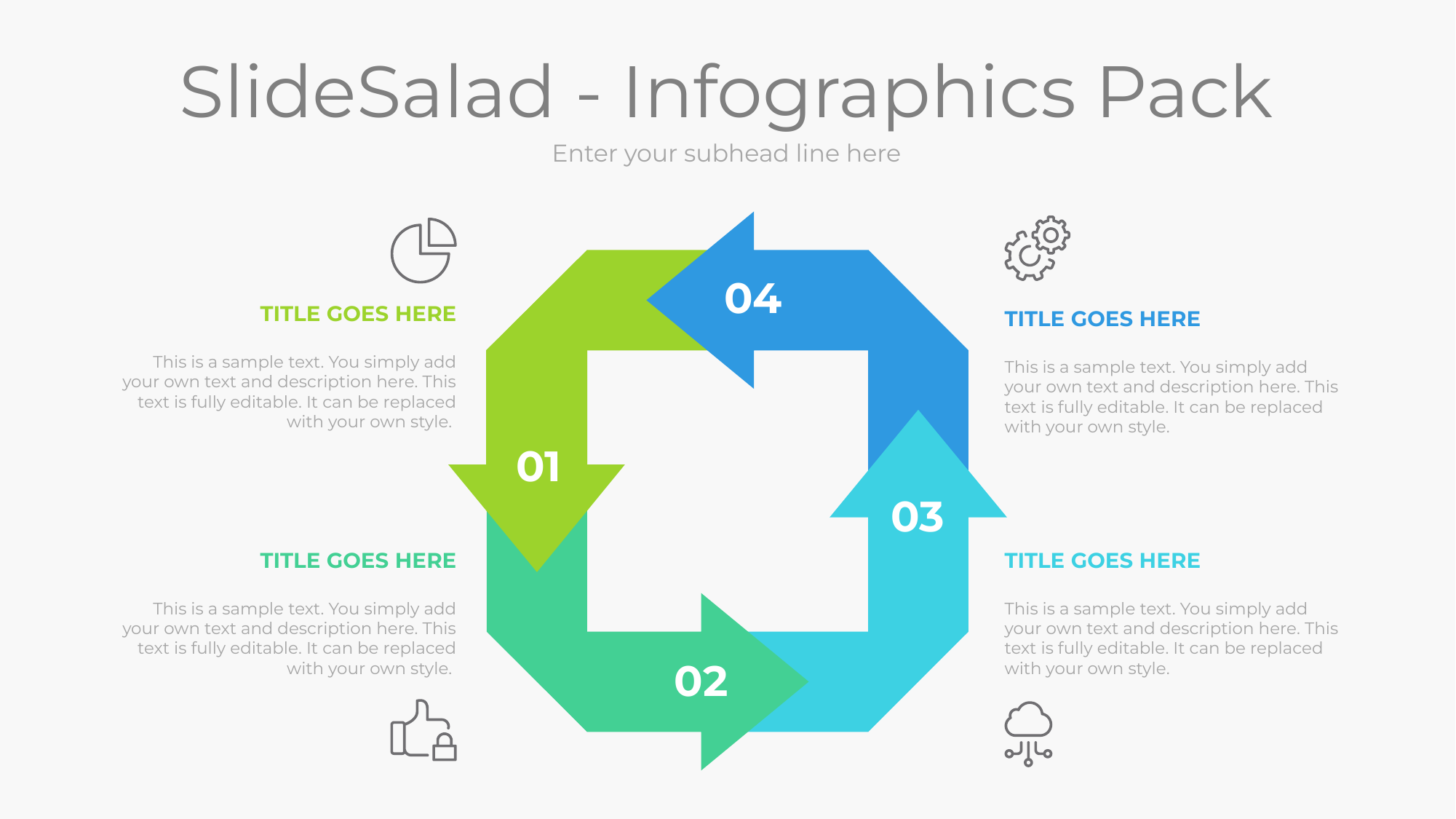

# SlideSalad - Infographics Pack
Enter your subhead line here

04
TITLE GOES HERE
This is a sample text. You simply add your own text and description here. This text is fully editable. It can be replaced with your own style.
TITLE GOES HERE
This is a sample text. You simply add your own text and description here. This text is fully editable. It can be replaced with your own style.

01

03
TITLE GOES HERE
This is a sample text. You simply add your own text and description here. This text is fully editable. It can be replaced with your own style.
TITLE GOES HERE
This is a sample text. You simply add your own text and description here. This text is fully editable. It can be replaced with your own style.

02